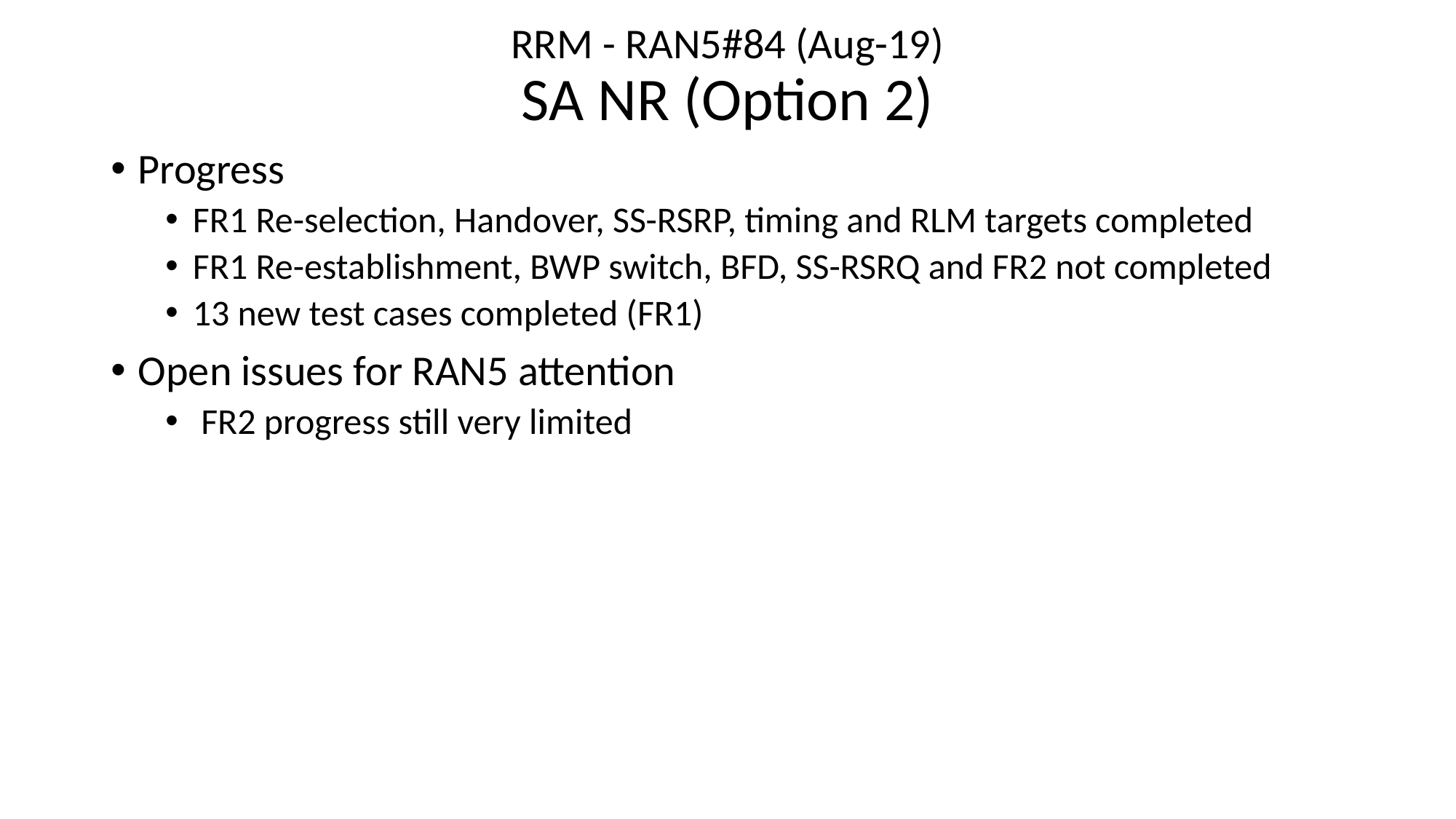

# RRM - RAN5#84 (Aug-19) SA NR (Option 2)
Progress
FR1 Re-selection, Handover, SS-RSRP, timing and RLM targets completed
FR1 Re-establishment, BWP switch, BFD, SS-RSRQ and FR2 not completed
13 new test cases completed (FR1)
Open issues for RAN5 attention
 FR2 progress still very limited